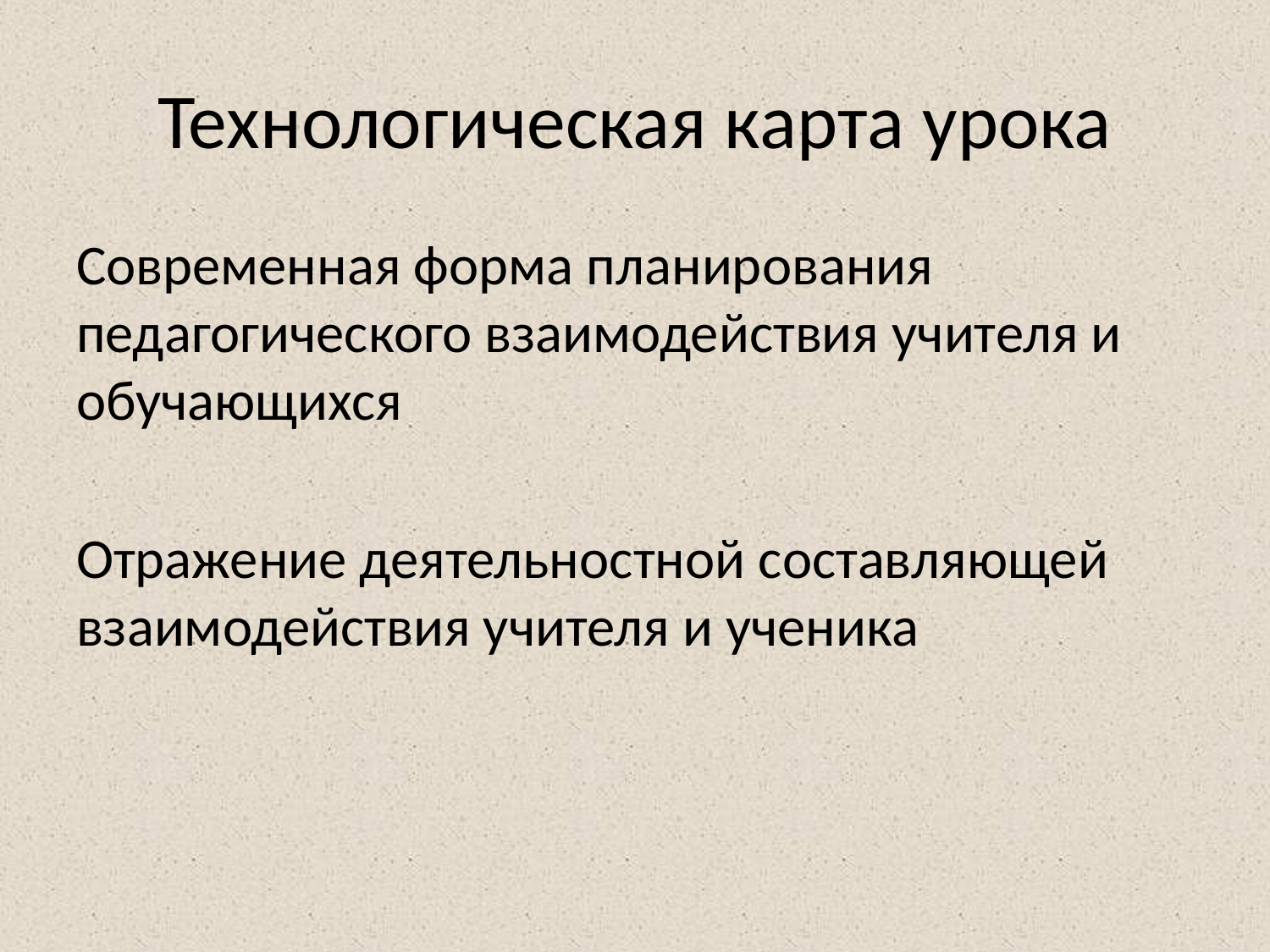

# Технологическая карта урока
Современная форма планирования педагогического взаимодействия учителя и обучающихся

Отражение деятельностной составляющей взаимодействия учителя и ученика